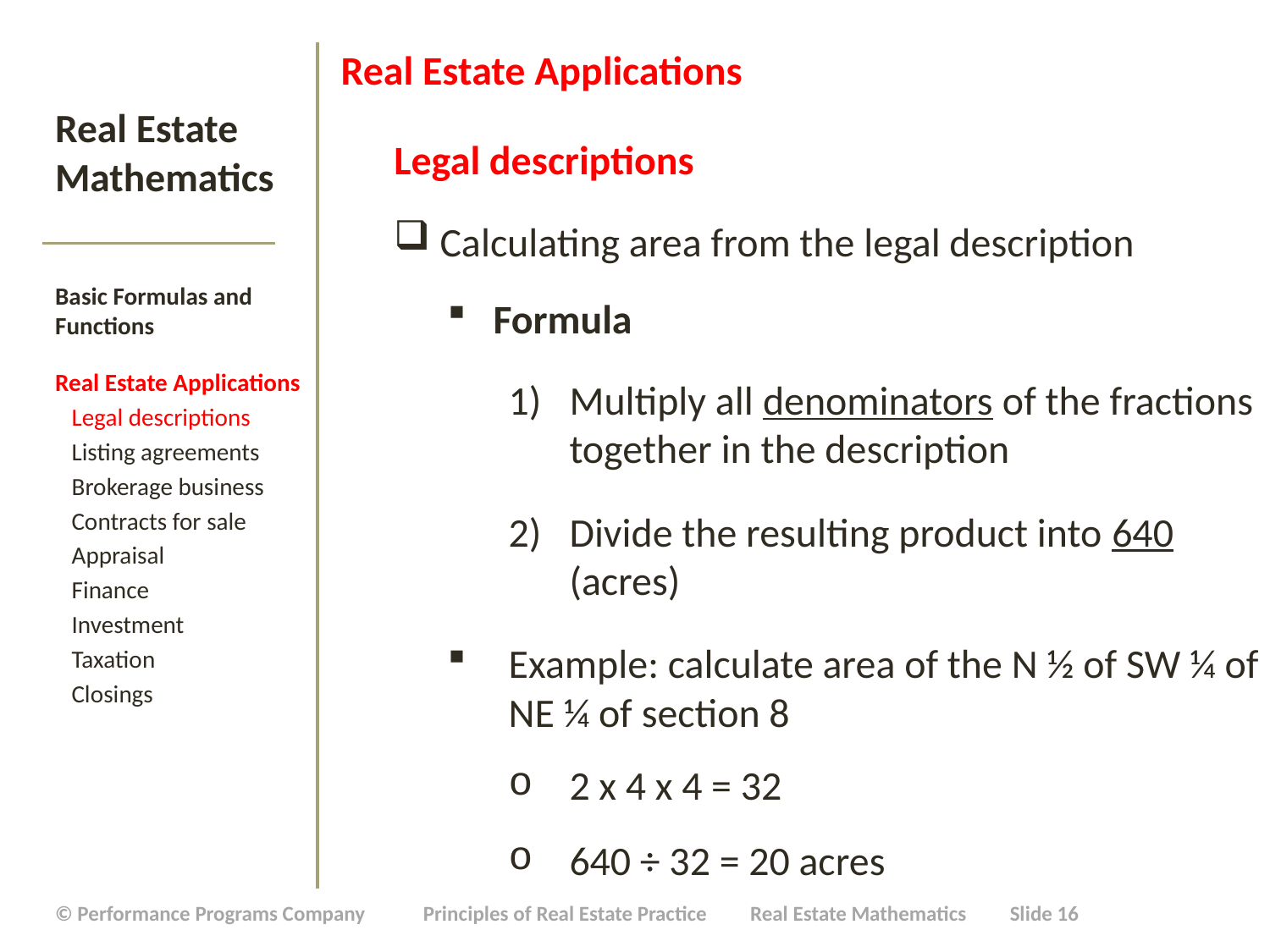

Real Estate Applications

Legal descriptions

Calculating area from the legal description
Formula
Multiply all denominators of the fractions together in the description
Divide the resulting product into 640 (acres)
Example: calculate area of the N ½ of SW ¼ of NE ¼ of section 8
2 x 4 x 4 = 32
640 ÷ 32 = 20 acres

# Real Estate Mathematics

Basic Formulas and Functions

Real Estate Applications
   Legal descriptions
   Listing agreements
   Brokerage business
   Contracts for sale
   Appraisal
   Finance
   Investment
   Taxation
   Closings

| © Performance Programs Company Principles of Real Estate Practice Real Estate Mathematics Slide 16 |
| --- |